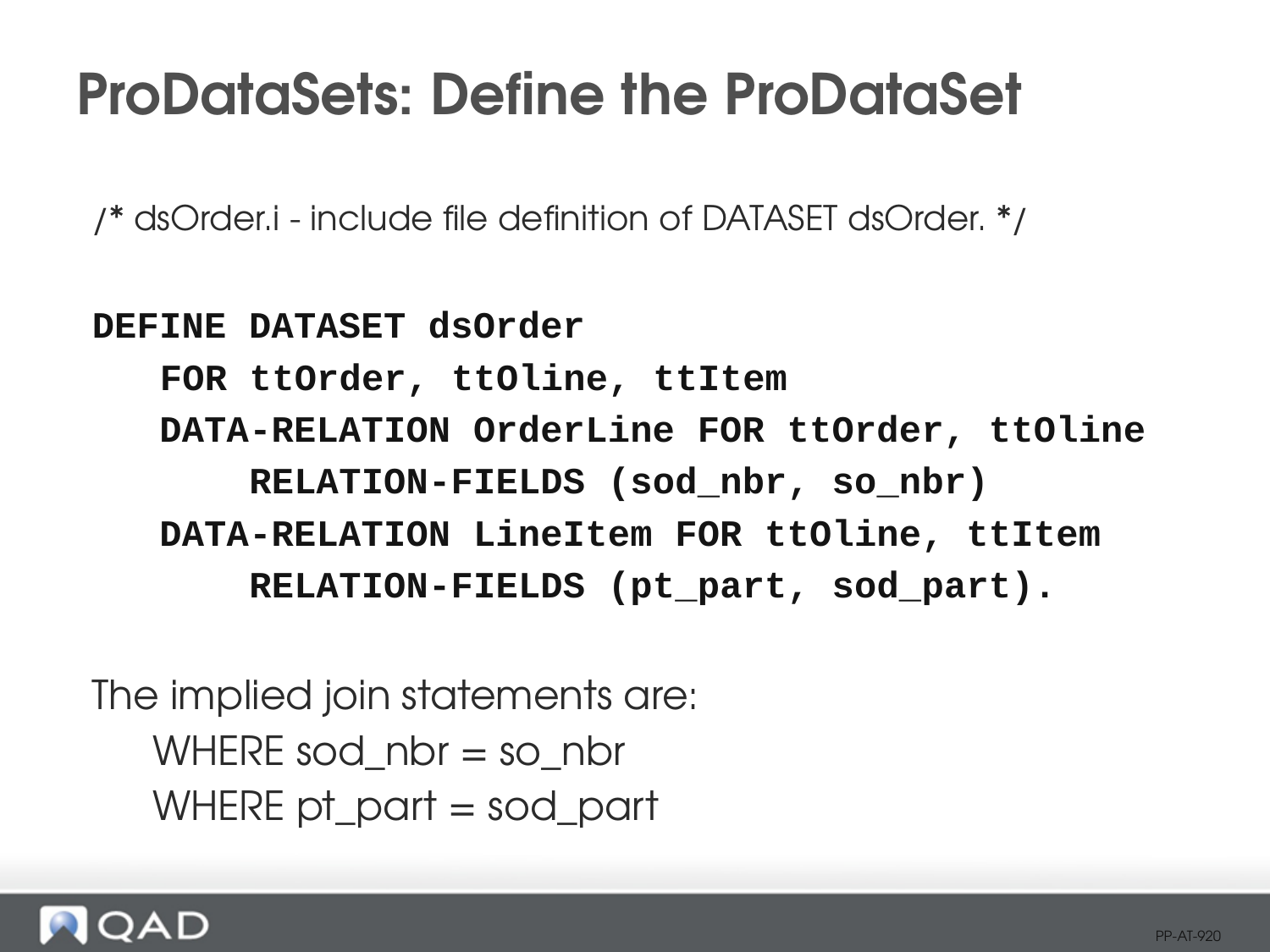

# ProDataSets: Define the ProDataSet
/* dsOrder.i - include file definition of DATASET dsOrder. */

DEFINE DATASET dsOrder
	 FOR ttOrder, ttOline, ttItem
   DATA-RELATION OrderLine FOR ttOrder, ttOline
       RELATION-FIELDS (sod_nbr, so_nbr)
   DATA-RELATION LineItem FOR ttOline, ttItem
       RELATION-FIELDS (pt_part, sod_part).

The implied join statements are:
WHERE sod_nbr = so_nbr
WHERE pt_part = sod_part
PP-AT-920